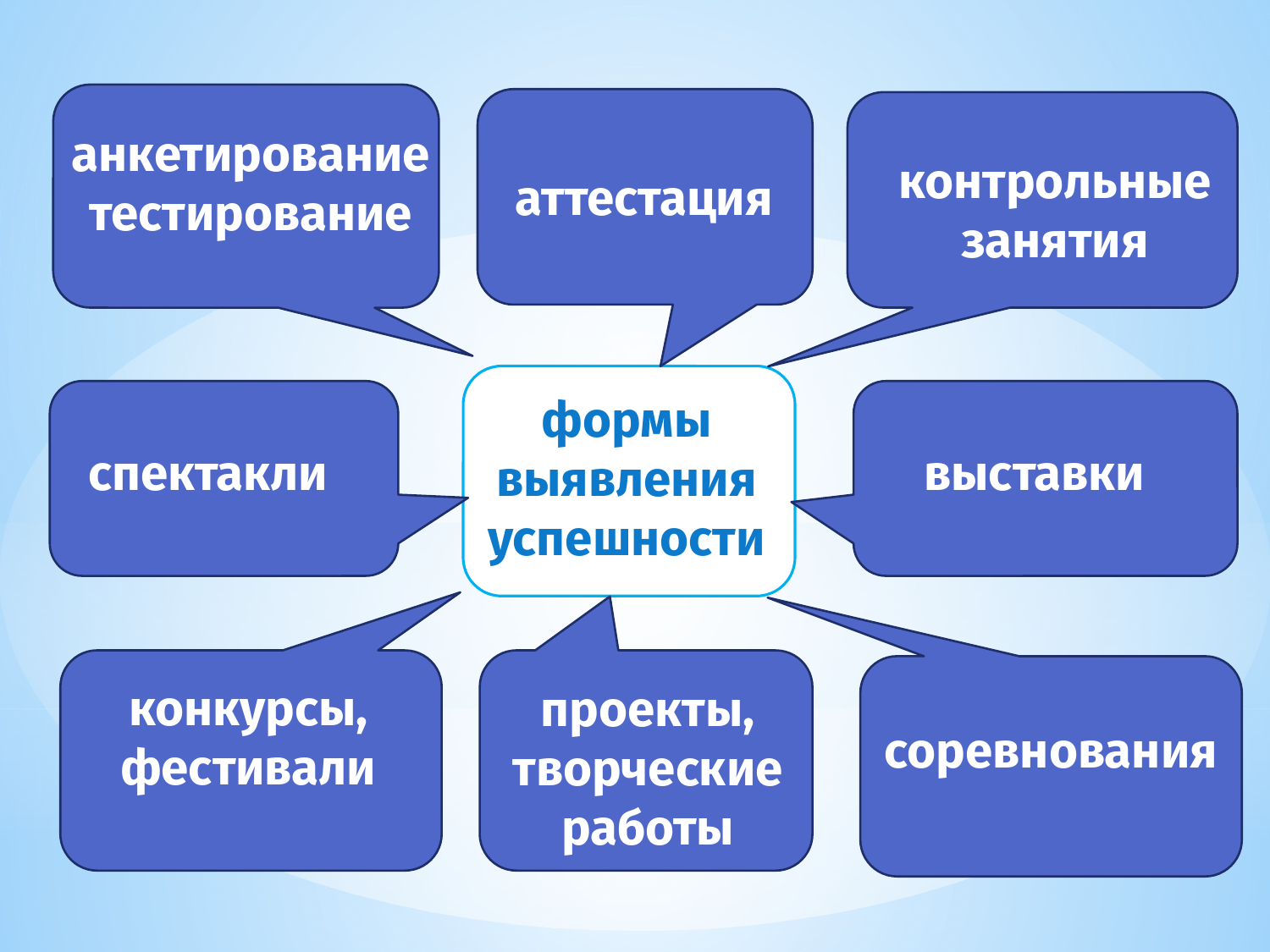

анкетирование
тестирование

контрольные занятия
аттестация

формы выявления успешности

спектакли
выставки

конкурсы,
фестивали
проекты,
творческие работы
соревнования